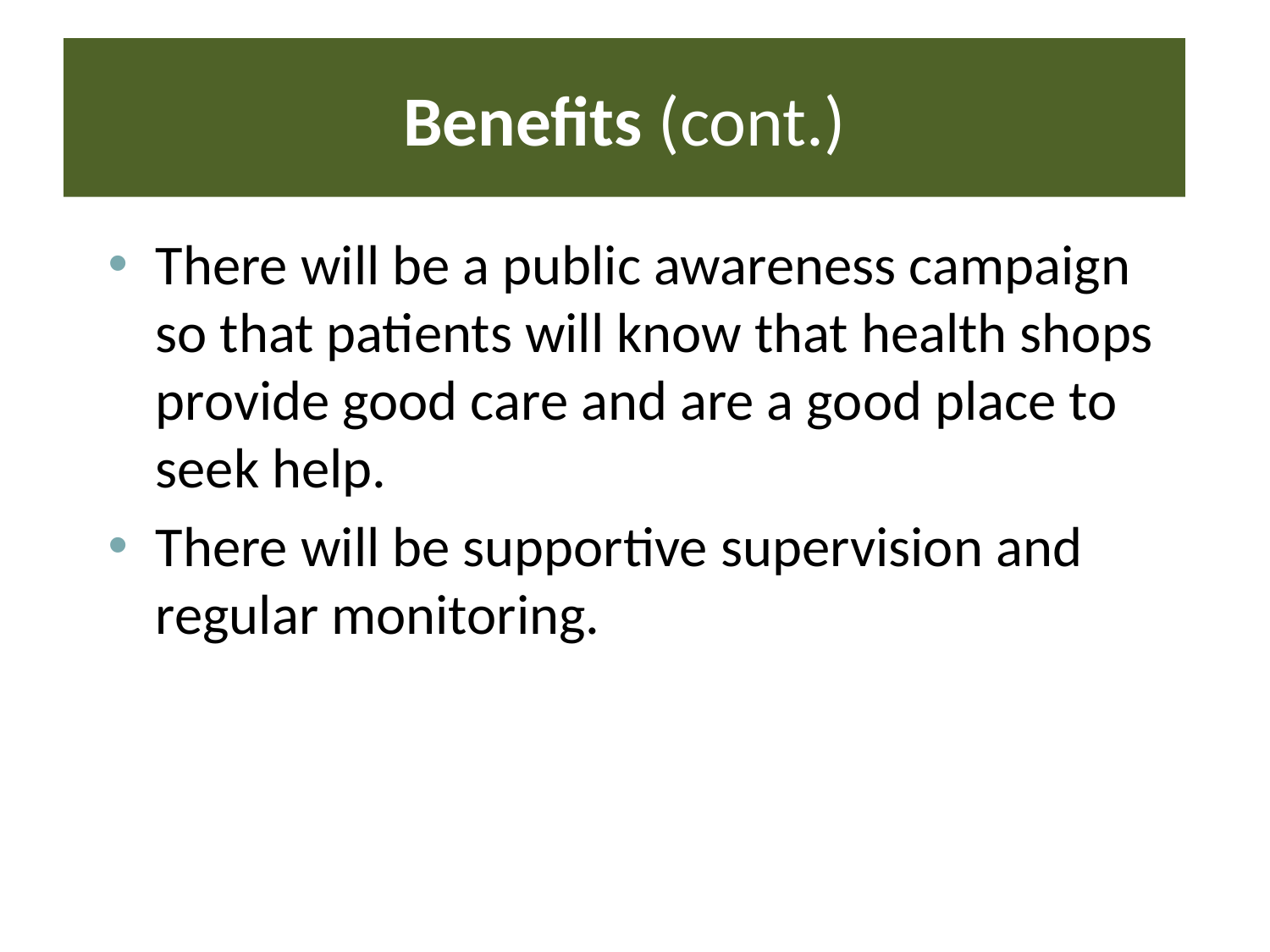

# Benefits (cont.)
There will be a public awareness campaign so that patients will know that health shops provide good care and are a good place to seek help.
There will be supportive supervision and regular monitoring.